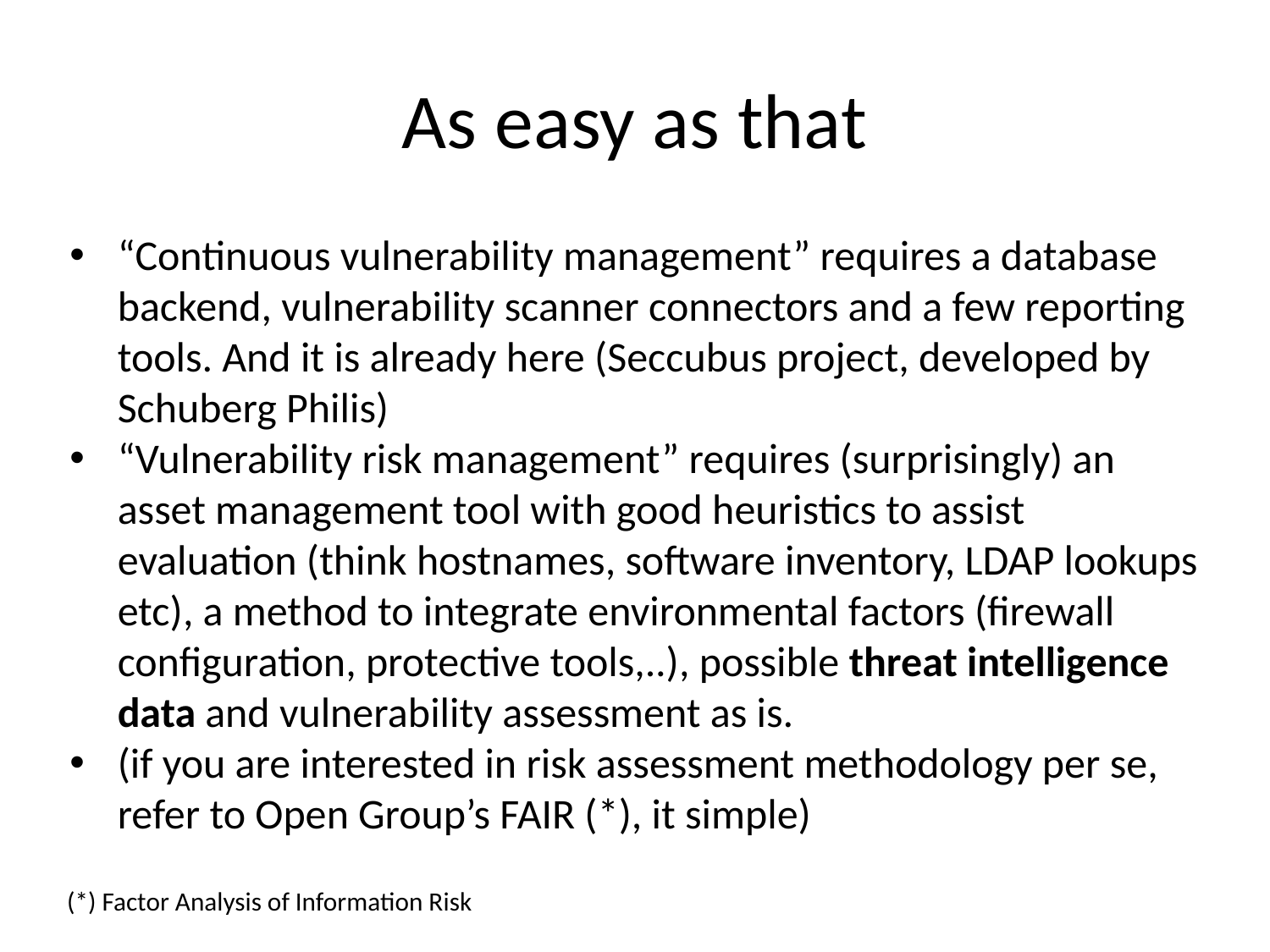

As easy as that
“Continuous vulnerability management” requires a database backend, vulnerability scanner connectors and a few reporting tools. And it is already here (Seccubus project, developed by Schuberg Philis)
“Vulnerability risk management” requires (surprisingly) an asset management tool with good heuristics to assist evaluation (think hostnames, software inventory, LDAP lookups etc), a method to integrate environmental factors (firewall configuration, protective tools,..), possible threat intelligence data and vulnerability assessment as is.
(if you are interested in risk assessment methodology per se, refer to Open Group’s FAIR (*), it simple)
(*) Factor Analysis of Information Risk